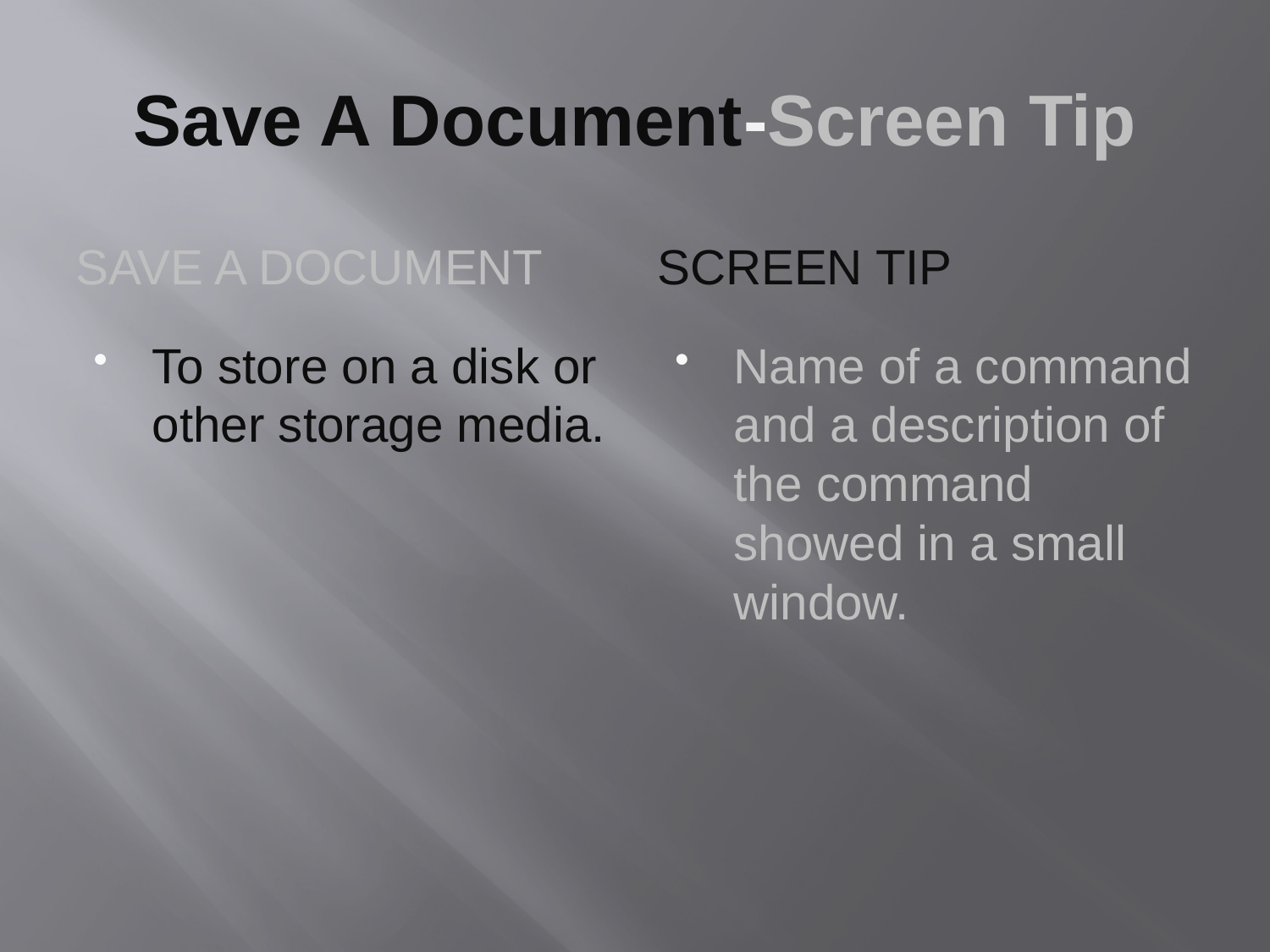

# Save A Document-Screen Tip
Save A Document
Screen Tip
To store on a disk or other storage media.
Name of a command and a description of the command showed in a small window.